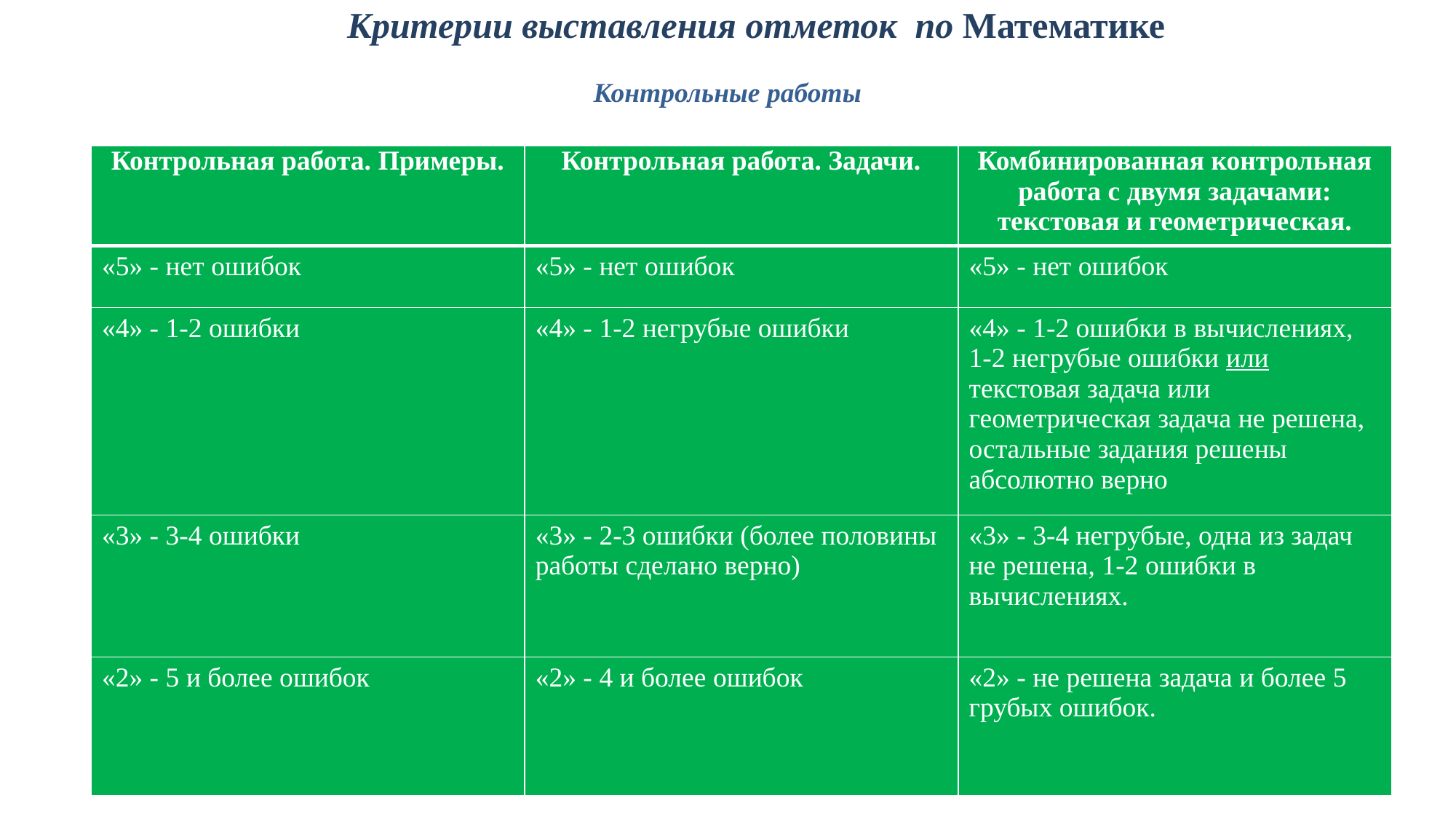

# Критерии выставления отметок  по Математике
Контрольные работы
| Контрольная работа. Примеры. | Контрольная работа. Задачи. | Комбинированная контрольная работа с двумя задачами: текстовая и геометрическая. |
| --- | --- | --- |
| «5» - нет ошибок | «5» - нет ошибок | «5» - нет ошибок |
| «4» - 1-2 ошибки | «4» - 1-2 негрубые ошибки | «4» - 1-2 ошибки в вычислениях, 1-2 негрубые ошибки или текстовая задача или геометрическая задача не решена, остальные задания решены абсолютно верно |
| «3» - 3-4 ошибки | «3» - 2-3 ошибки (более половины работы сделано верно) | «3» - 3-4 негрубые, одна из задач не решена, 1-2 ошибки в вычислениях. |
| «2» - 5 и более ошибок | «2» - 4 и более ошибок | «2» - не решена задача и более 5 грубых ошибок. |